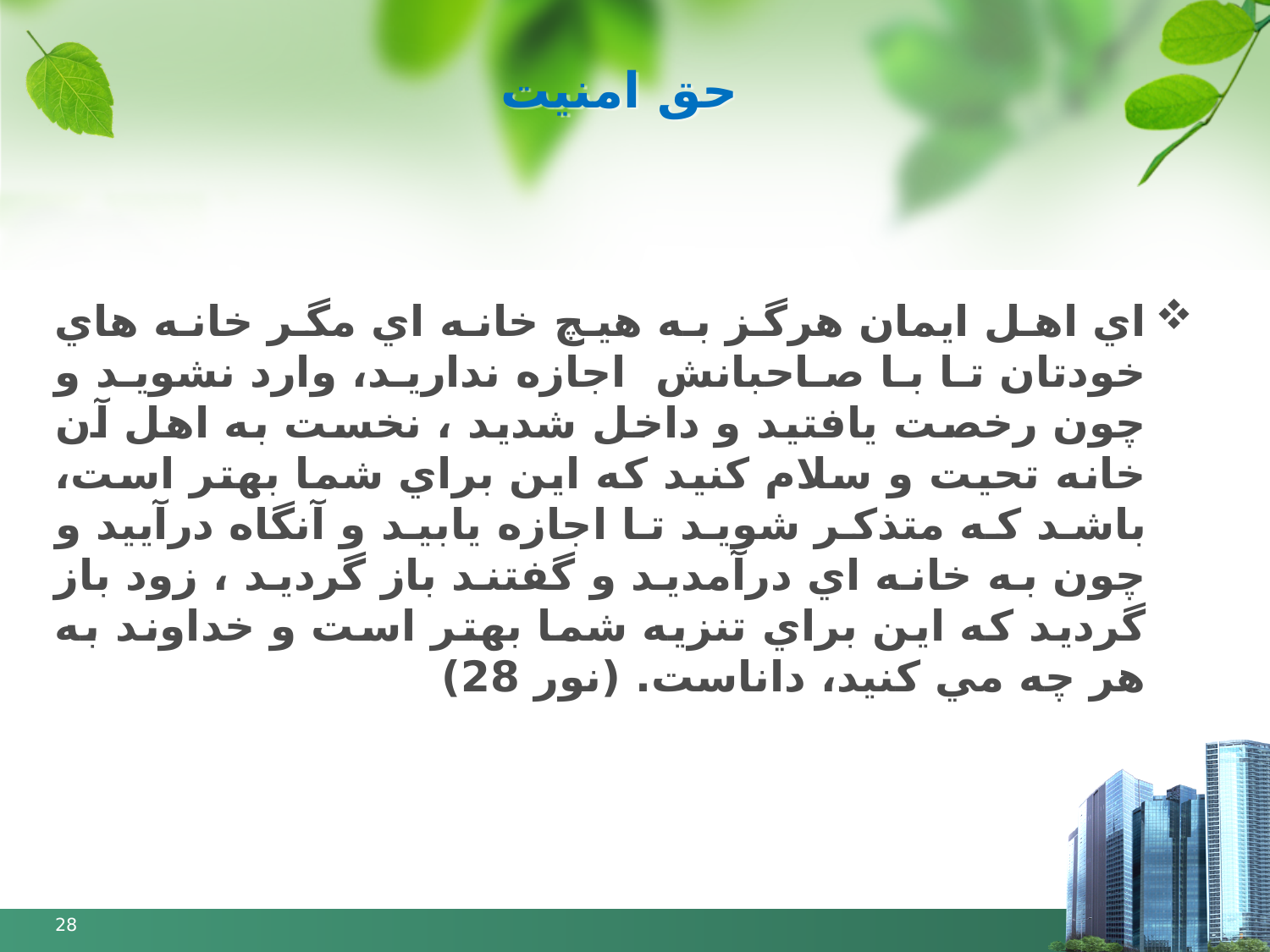

# حق امنيت

اي اهل ايمان هرگز به هيچ خانه اي مگر خانه هاي خودتان تا با صاحبانش  اجازه نداريد، وارد نشويد و چون رخصت يافتيد و داخل شديد ، نخست به اهل آن خانه تحيت و سلام كنيد كه اين براي شما بهتر است، باشد كه متذكر شويد تا اجازه يابيد و آنگاه درآييد و چون به خانه اي درآمديد و گفتند باز گرديد ، زود باز گرديد كه اين براي تنزيه شما بهتر است و خداوند به هر چه مي كنيد، داناست. (نور 28)

28